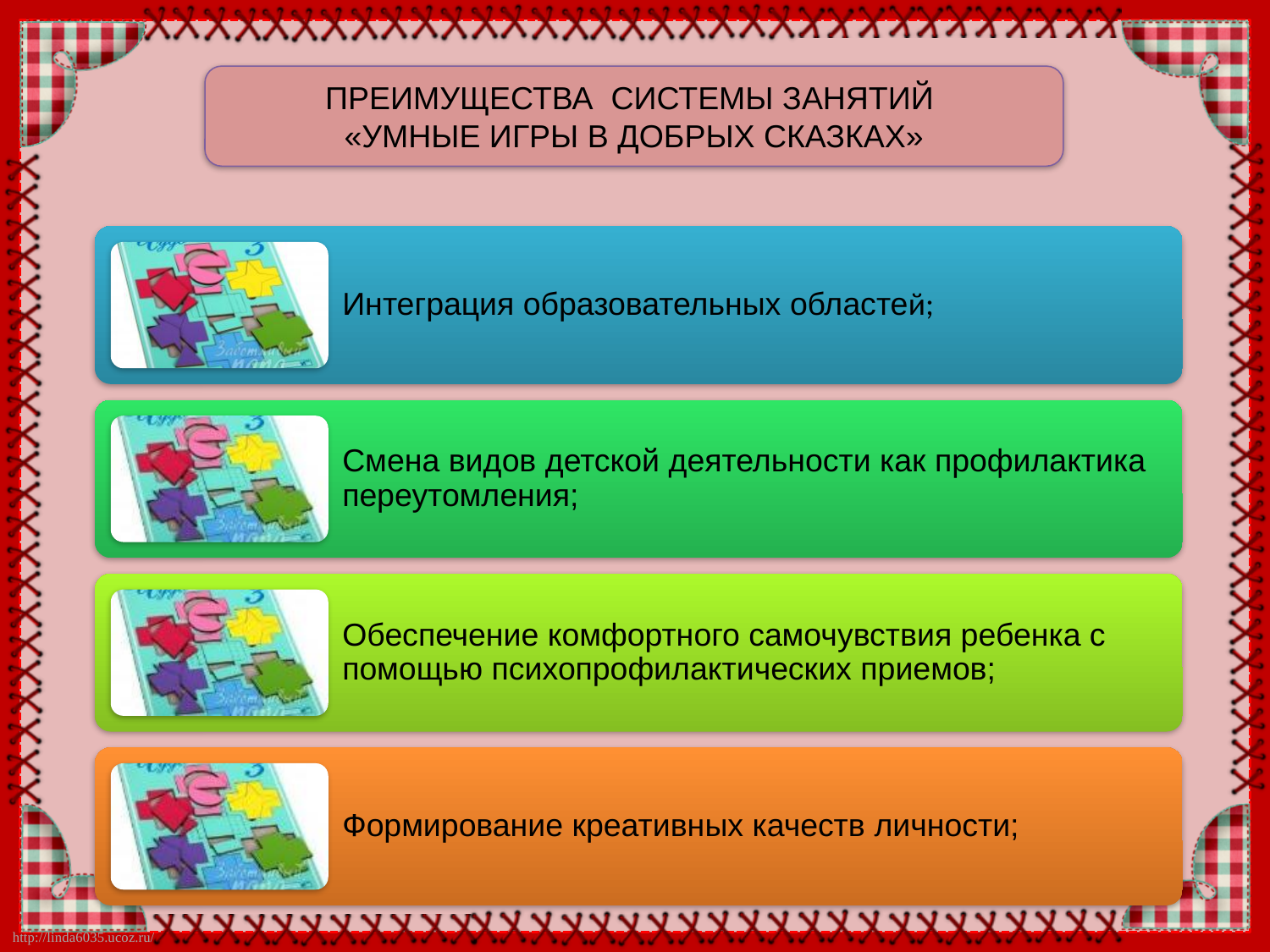

Преимущества  системы занятий
«Умные игры в добрых сказках»
Интеграция образовательных областей;
Смена видов детской деятельности как профилактика переутомления;
Обеспечение комфортного самочувствия ребенка с помощью психопрофилактических приемов;
Формирование креативных качеств личности;